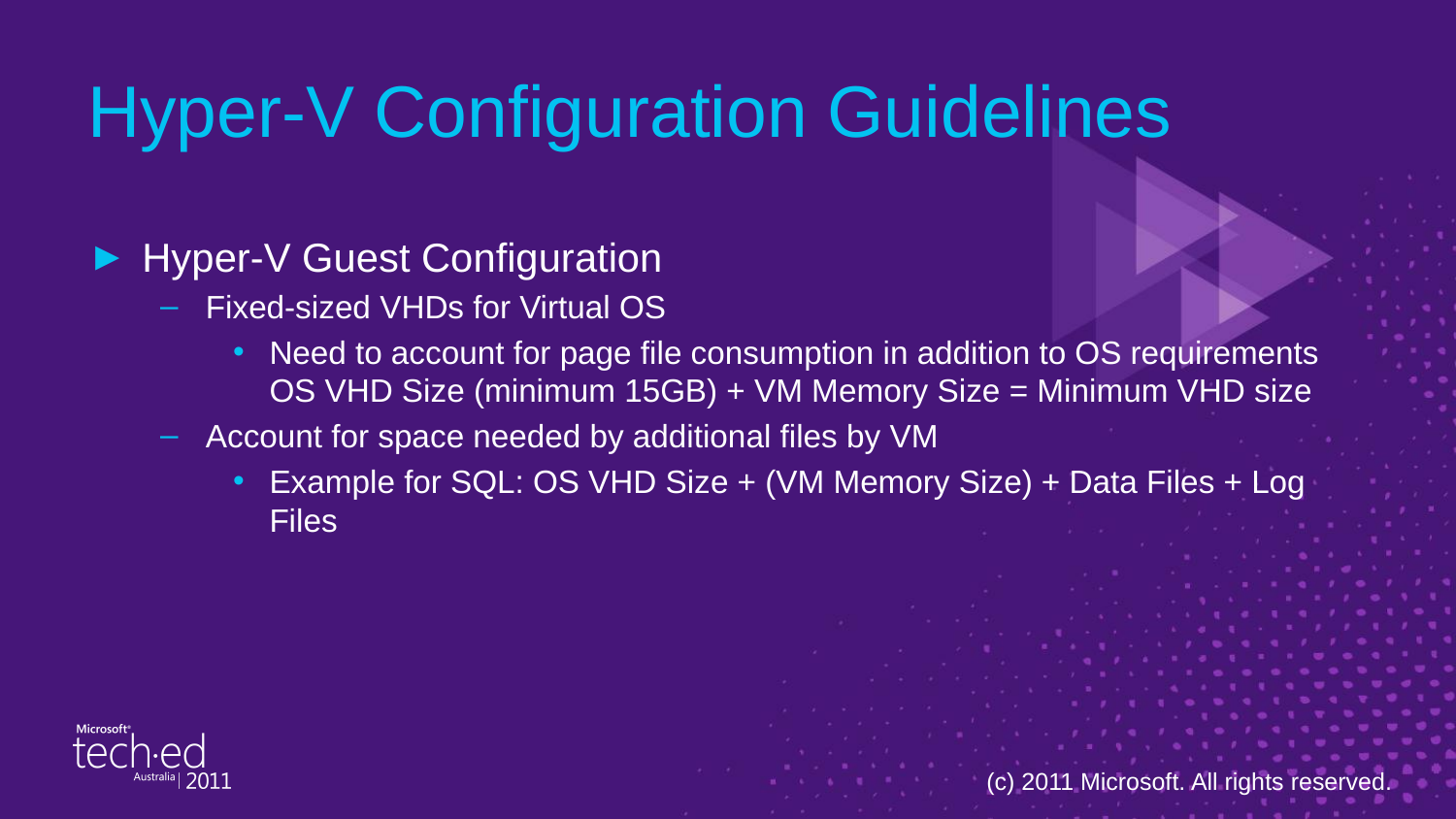

# Hyper-V Configuration Guidelines
Hyper-V Guest Configuration
Fixed-sized VHDs for Virtual OS
Need to account for page file consumption in addition to OS requirements
OS VHD Size (minimum 15GB) + VM Memory Size = Minimum VHD size
Account for space needed by additional files by VM
Example for SQL: OS VHD Size + (VM Memory Size) + Data Files + Log Files

(c) 2011 Microsoft. All rights reserved.